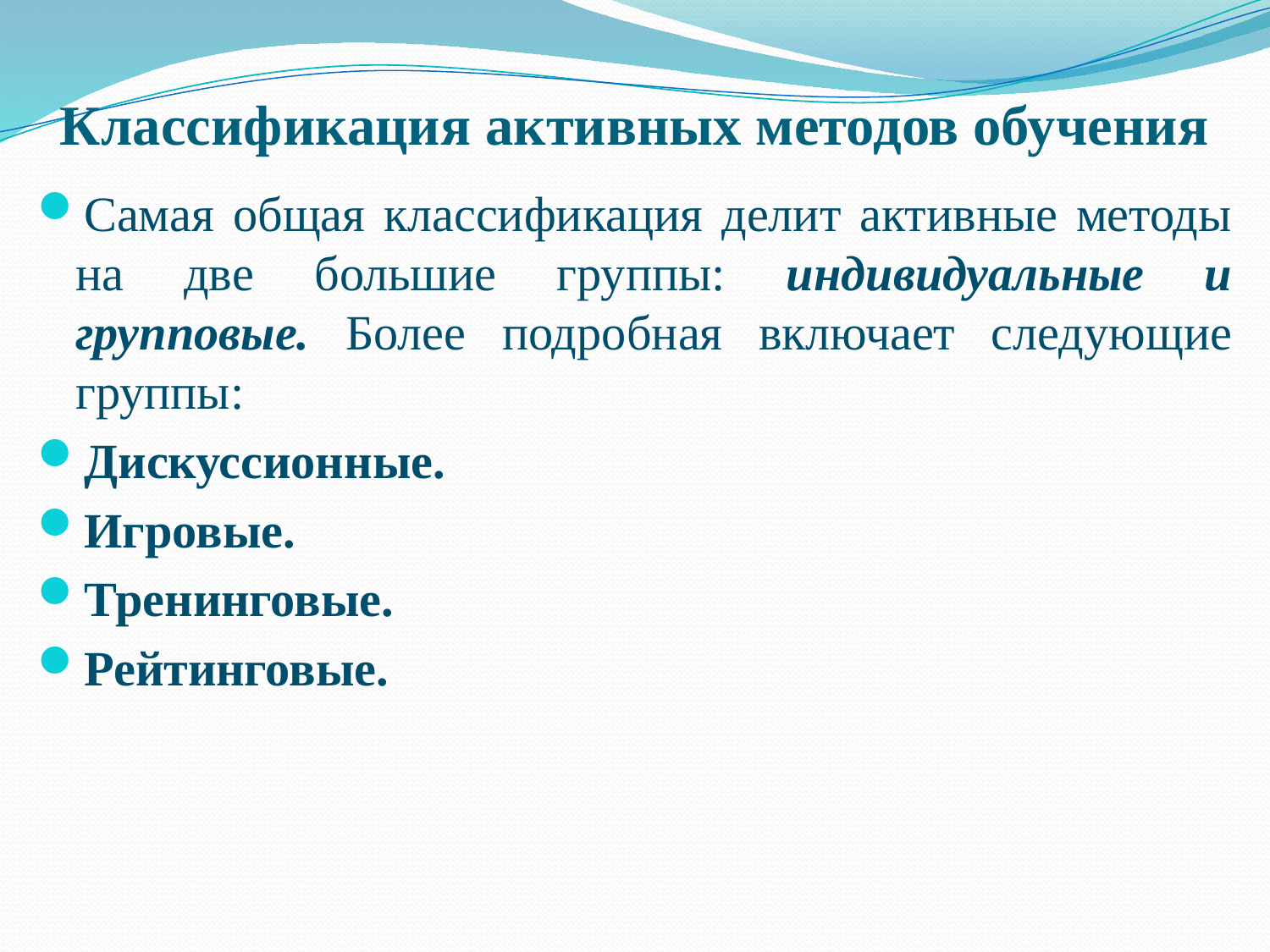

# Классификация активных методов обучения
Самая общая классификация делит активные методы на две большие группы: индивидуальные и групповые. Более подробная включает следующие группы:
Дискуссионные.
Игровые.
Тренинговые.
Рейтинговые.